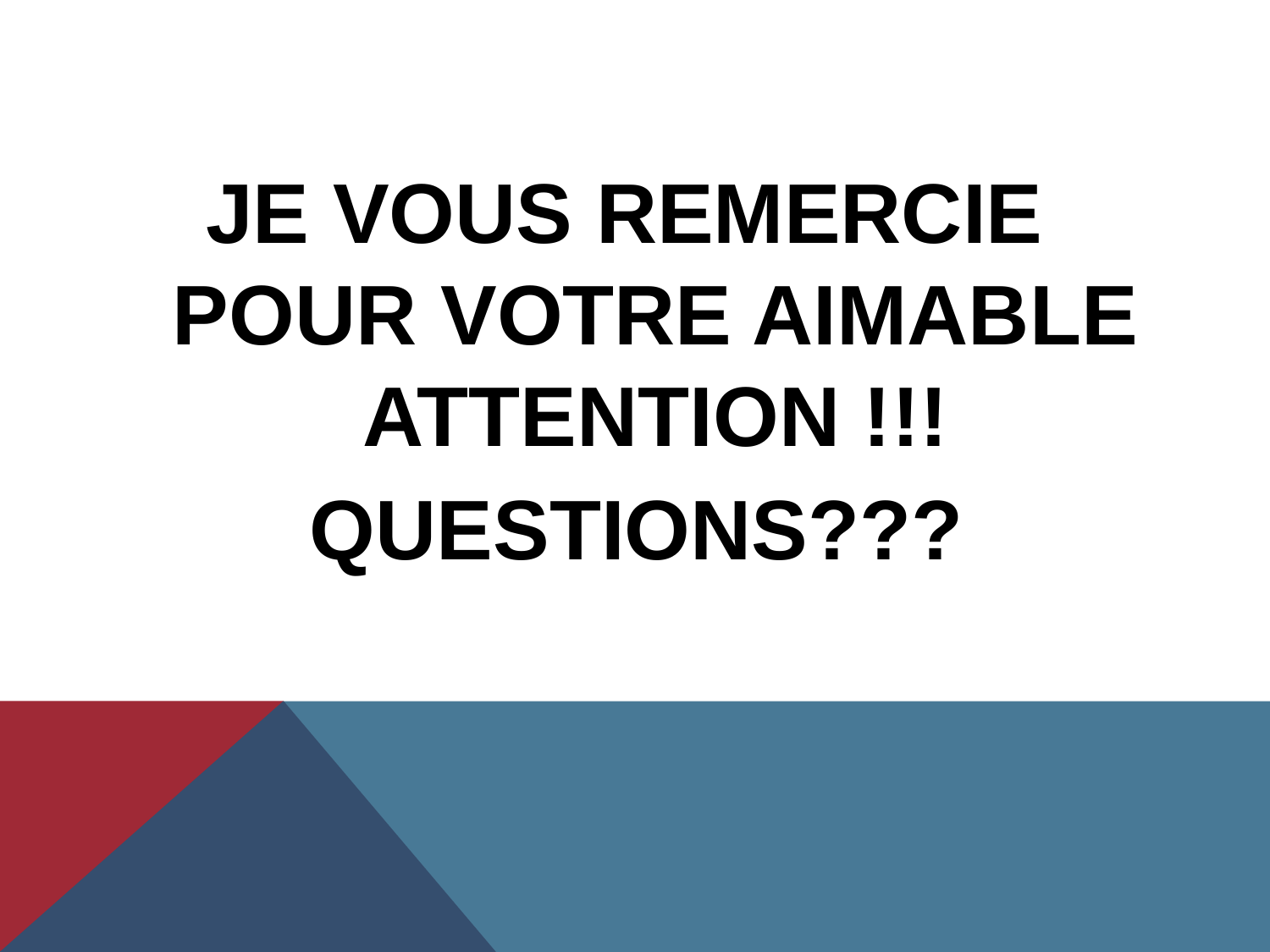

#
JE VOUS REMERCIE  POUR VOTRE AIMABLE ATTENTION !!!
QUESTIONS???